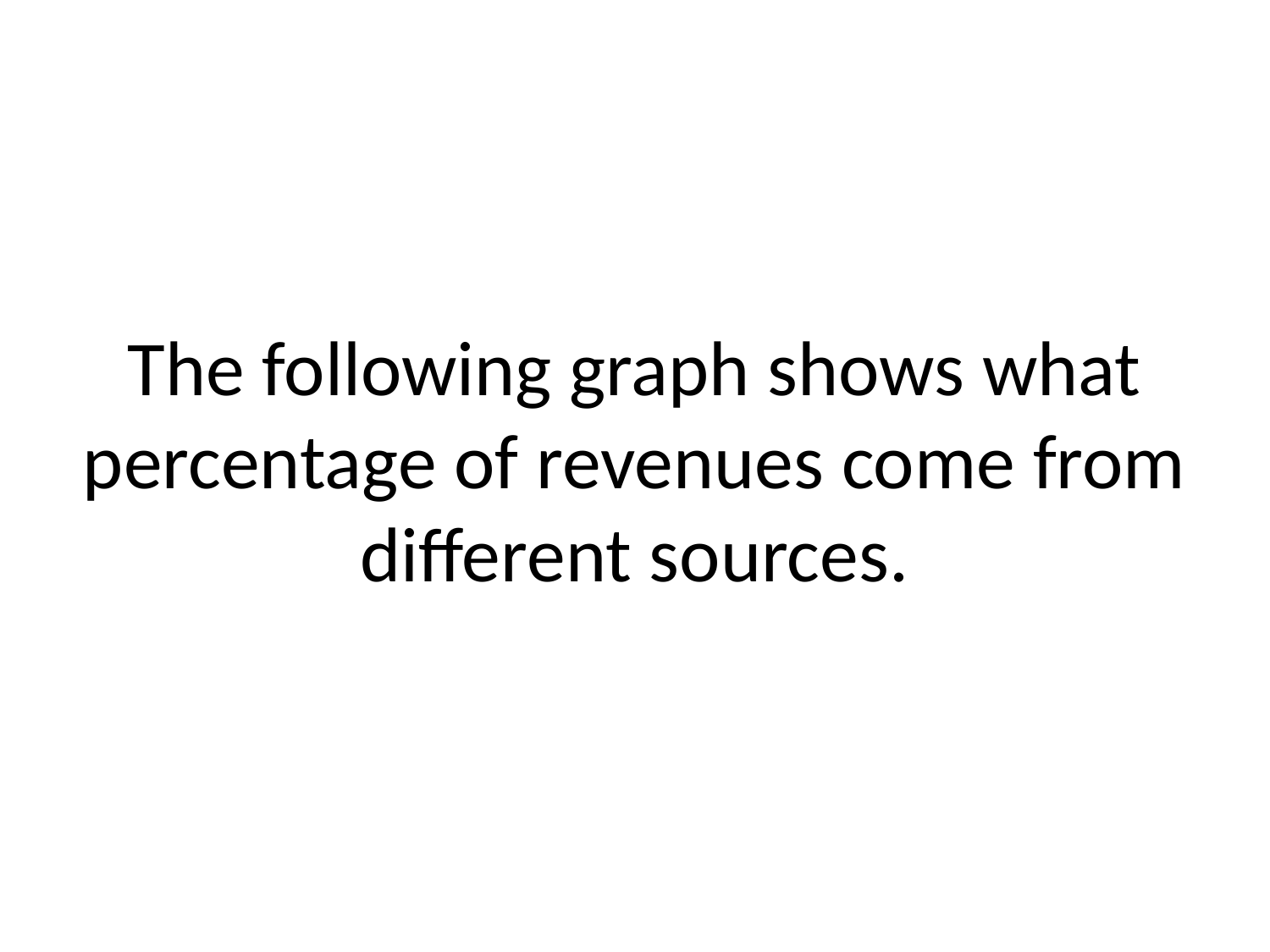

# The following graph shows what percentage of revenues come from different sources.